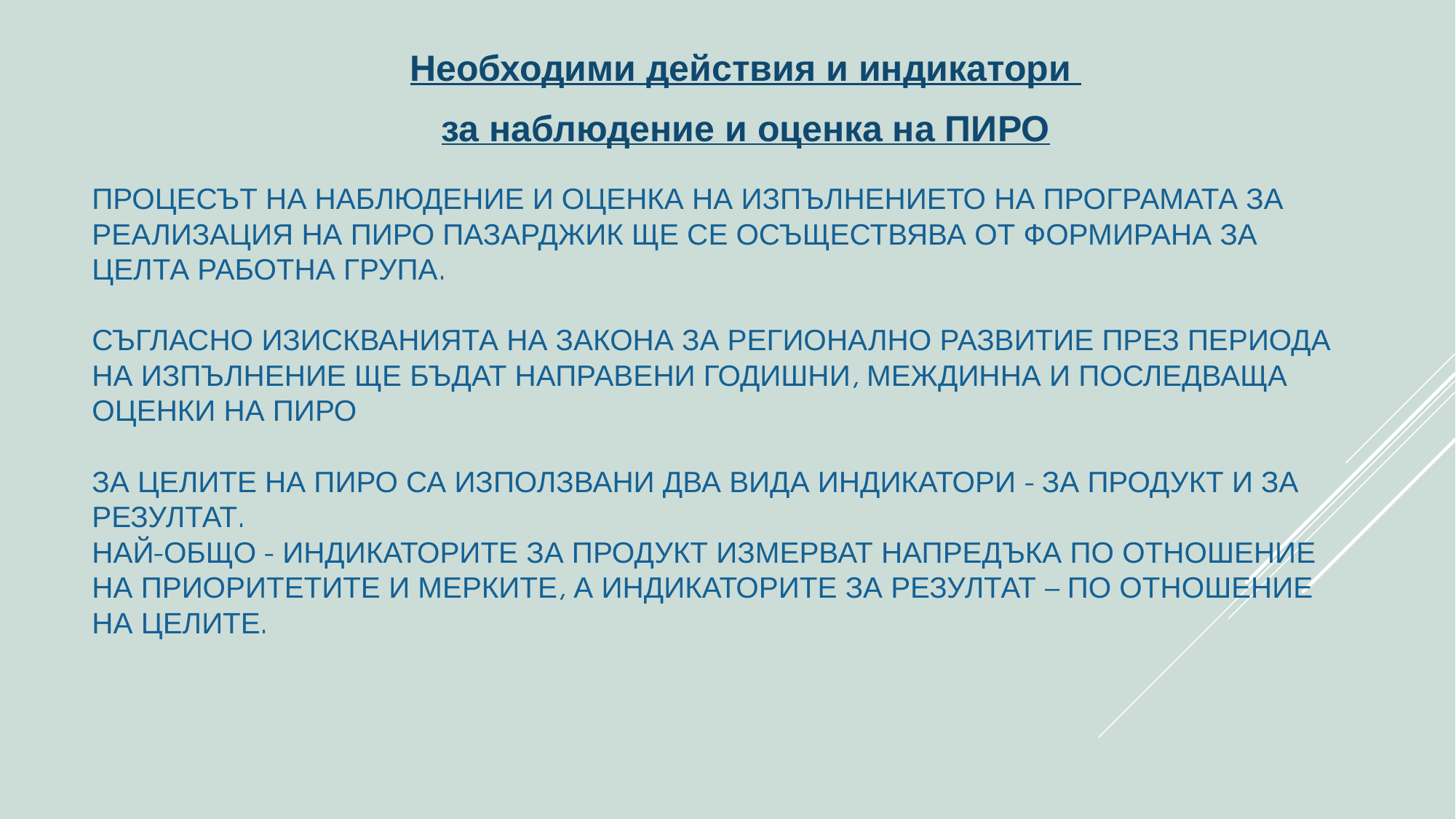

Необходими действия и индикатори
за наблюдение и оценка на ПИРО
# Процесът на наблюдение и оценка на изпълнението на Програмата за реализация на ПИРО Пазарджик ще се осъществява от формирана за целта Работна група. СЪГЛАСНО ИЗИСКВАНИЯТА НА ЗАКОНА ЗА РЕГИОНАЛНО РАЗВИТИЕ ПРЕЗ ПЕРИОДА НА ИЗПЪЛНЕНИЕ ЩЕ БЪДАТ НАПРАВЕНИ ГОДИШНИ, МЕЖДИННА И ПОСЛЕДВАЩА ОЦЕНКИ НА ПИРО За целите на ПИРО са използвани два вида индикатори - за продукт и за резултат. Най-общо - индикаторите за продукт измерват напредъка по отношение на приоритетите и мерките, а индикаторите за резултат – по отношение на целите.